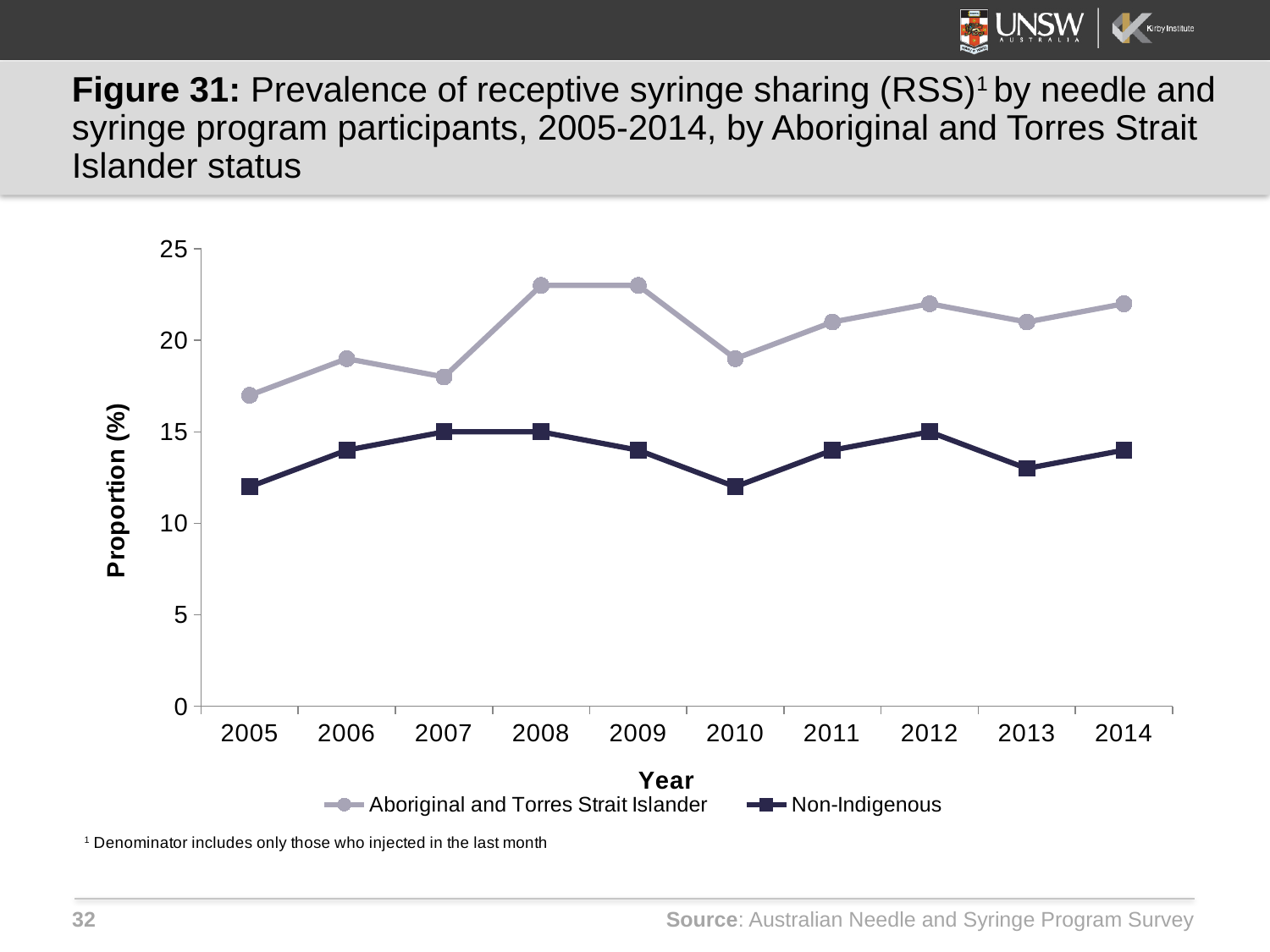

# Figure 31: Prevalence of receptive syringe sharing (RSS)1 by needle and syringe program participants, 2005-2014, by Aboriginal and Torres Strait Islander status

### Chart

| Category | Aboriginal and Torres Strait Islander | Non-Indigenous |
|---|---|---|
| 2005 | 17.0 | 12.0 |
| 2006 | 19.0 | 14.0 |
| 2007 | 18.0 | 15.0 |
| 2008 | 23.0 | 15.0 |
| 2009 | 23.0 | 14.0 |
| 2010 | 19.0 | 12.0 |
| 2011 | 21.0 | 14.0 |
| 2012 | 22.0 | 15.0 |
| 2013 | 21.0 | 13.0 |
| 2014 | 22.0 | 14.0 |
Source: Australian Needle and Syringe Program Survey

32